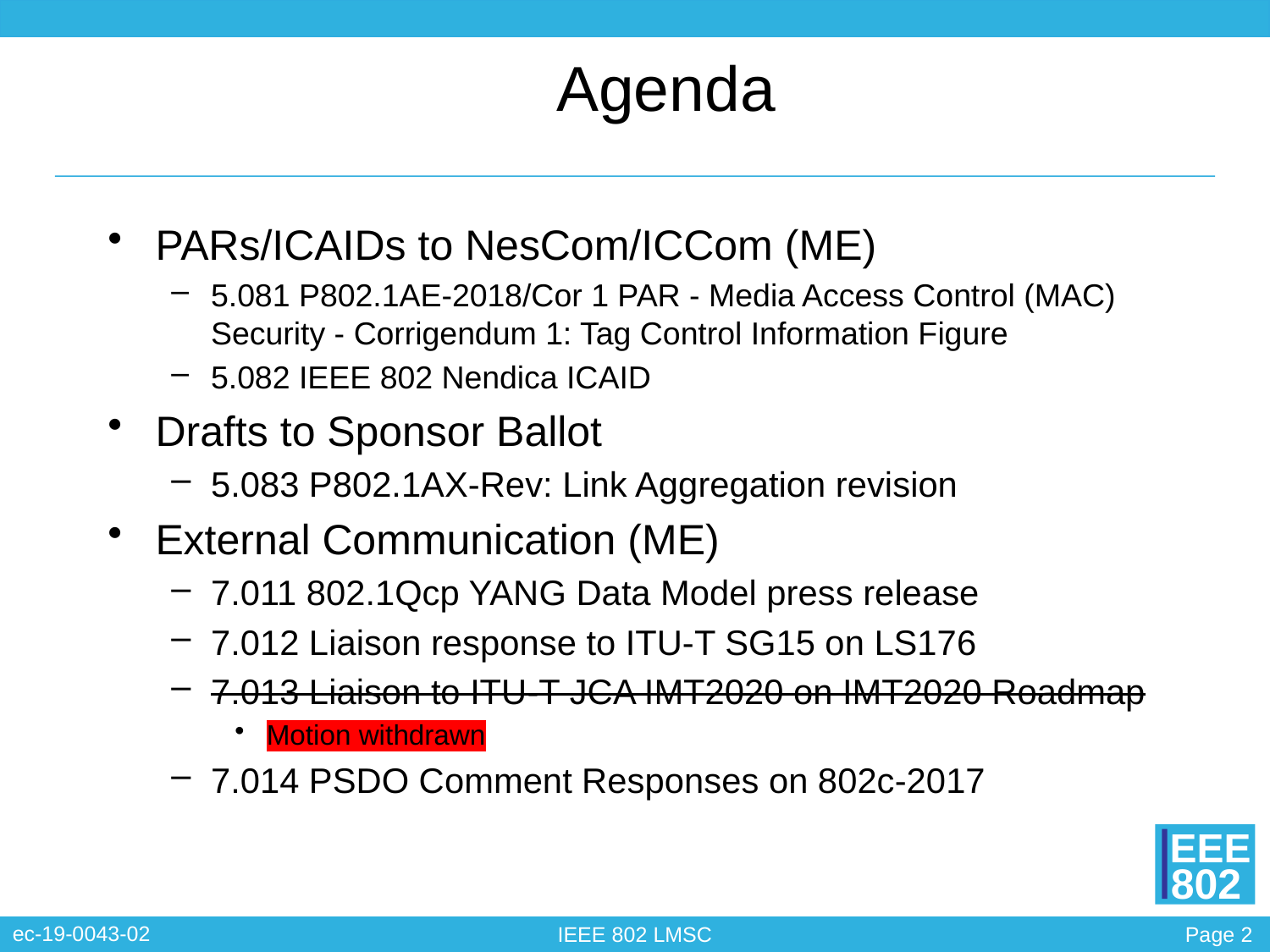

# Agenda
PARs/ICAIDs to NesCom/ICCom (ME)
5.081 P802.1AE-2018/Cor 1 PAR - Media Access Control (MAC) Security - Corrigendum 1: Tag Control Information Figure
5.082 IEEE 802 Nendica ICAID
Drafts to Sponsor Ballot
5.083 P802.1AX-Rev: Link Aggregation revision
External Communication (ME)
7.011 802.1Qcp YANG Data Model press release
7.012 Liaison response to ITU-T SG15 on LS176
7.013 Liaison to ITU-T JCA IMT2020 on IMT2020 Roadmap
Motion withdrawn
7.014 PSDO Comment Responses on 802c-2017